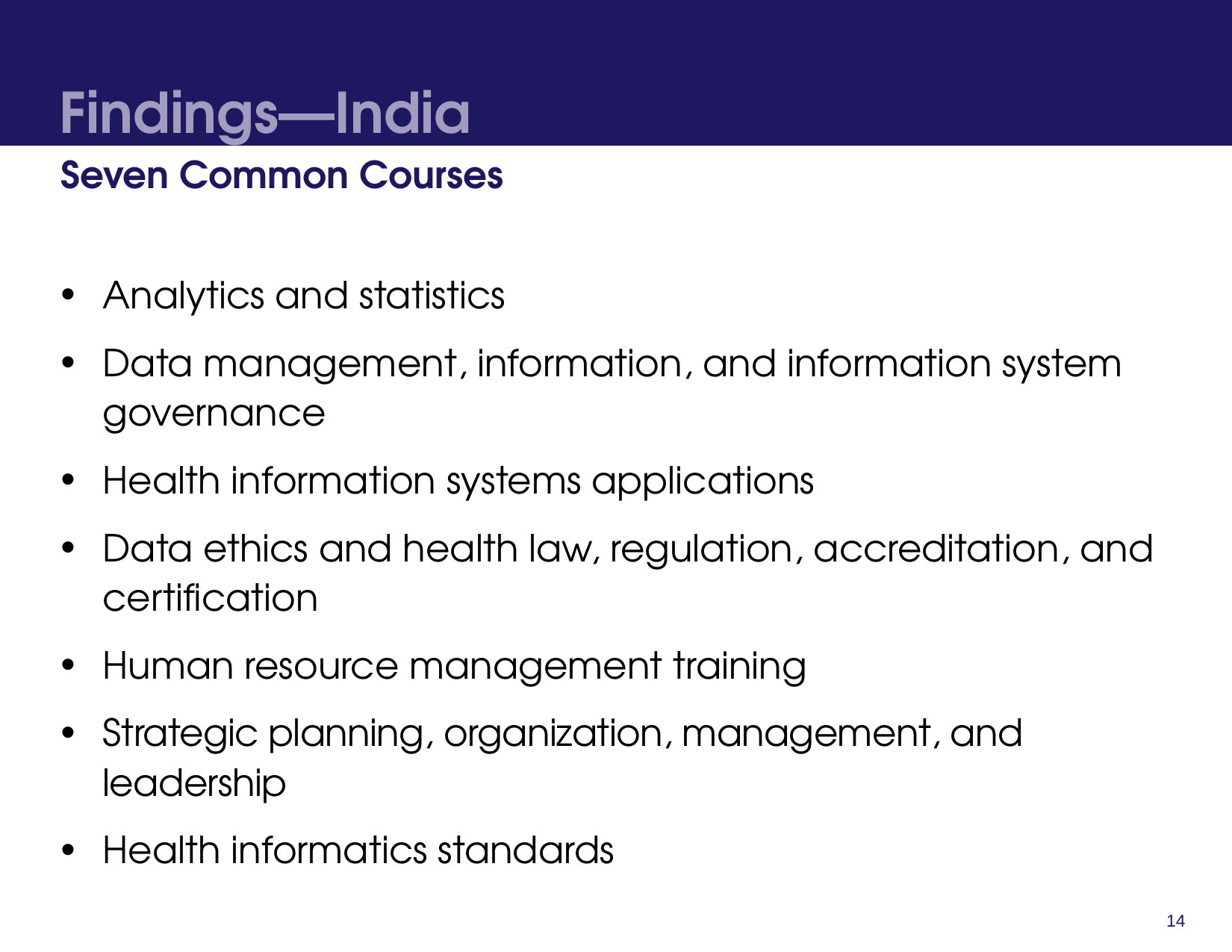

# Findings—India
Seven Common Courses

Analytics and statistics
Data management, information, and information system governance
Health information systems applications
Data ethics and health law, regulation, accreditation, and certification
Human resource management training
Strategic planning, organization, management, and leadership
Health informatics standards

14